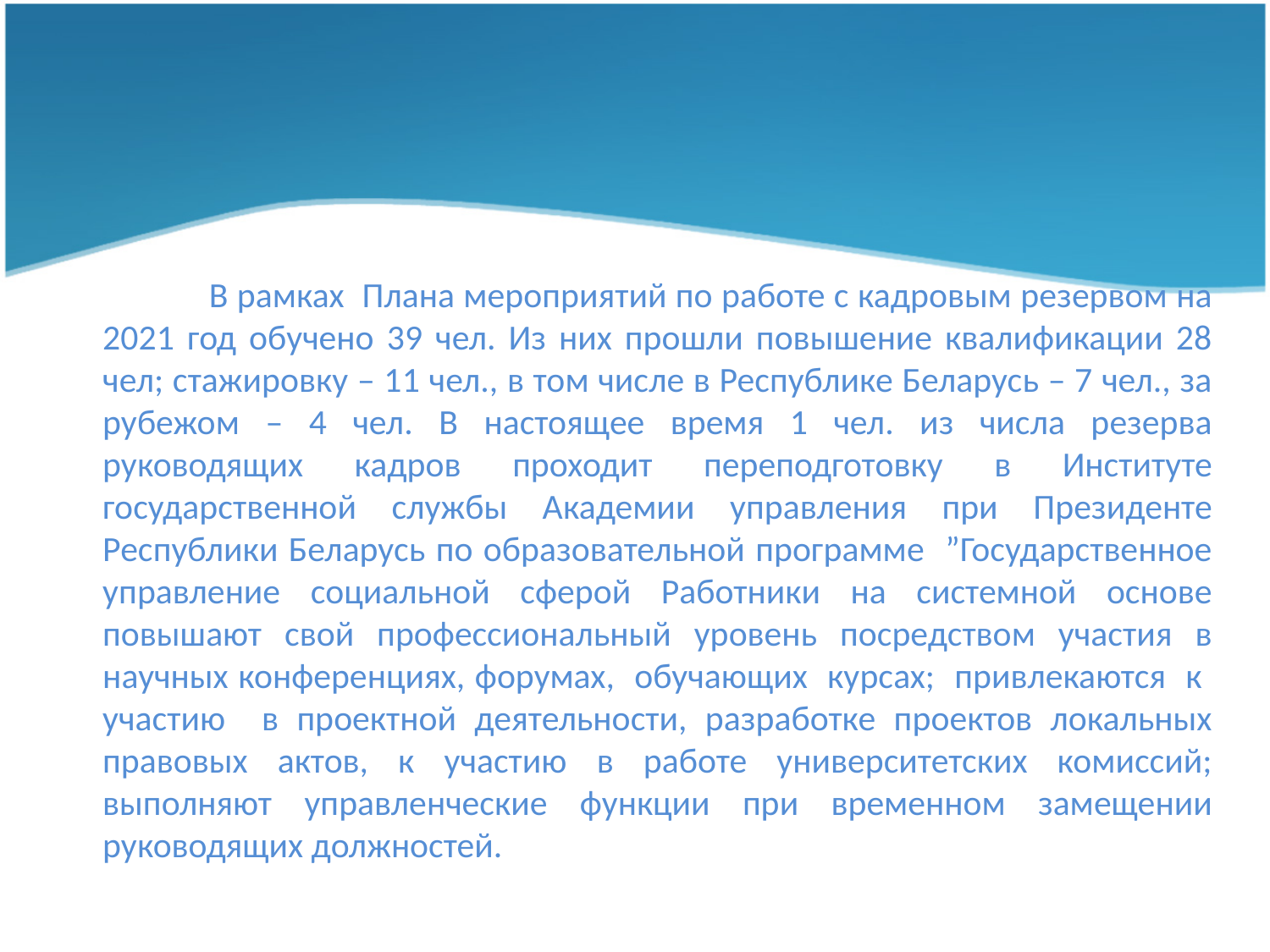

В рамках  Плана мероприятий по работе с кадровым резервом на 2021 год обучено 39 чел. Из них прошли повышение квалификации 28 чел; стажировку – 11 чел., в том числе в Республике Беларусь – 7 чел., за рубежом – 4 чел. В настоящее время 1 чел. из числа резерва руководящих кадров проходит переподготовку в Институте государственной службы Академии управления при Президенте Республики Беларусь по образовательной программе  ”Государственное управление социальной сферой Работники на системной основе повышают свой профессиональный уровень посредством участия в научных конференциях, форумах,  обучающих  курсах;  привлекаются  к  участию  в проектной деятельности, разработке проектов локальных правовых актов, к участию в работе университетских комиссий; выполняют управленческие функции при временном замещении руководящих должностей.